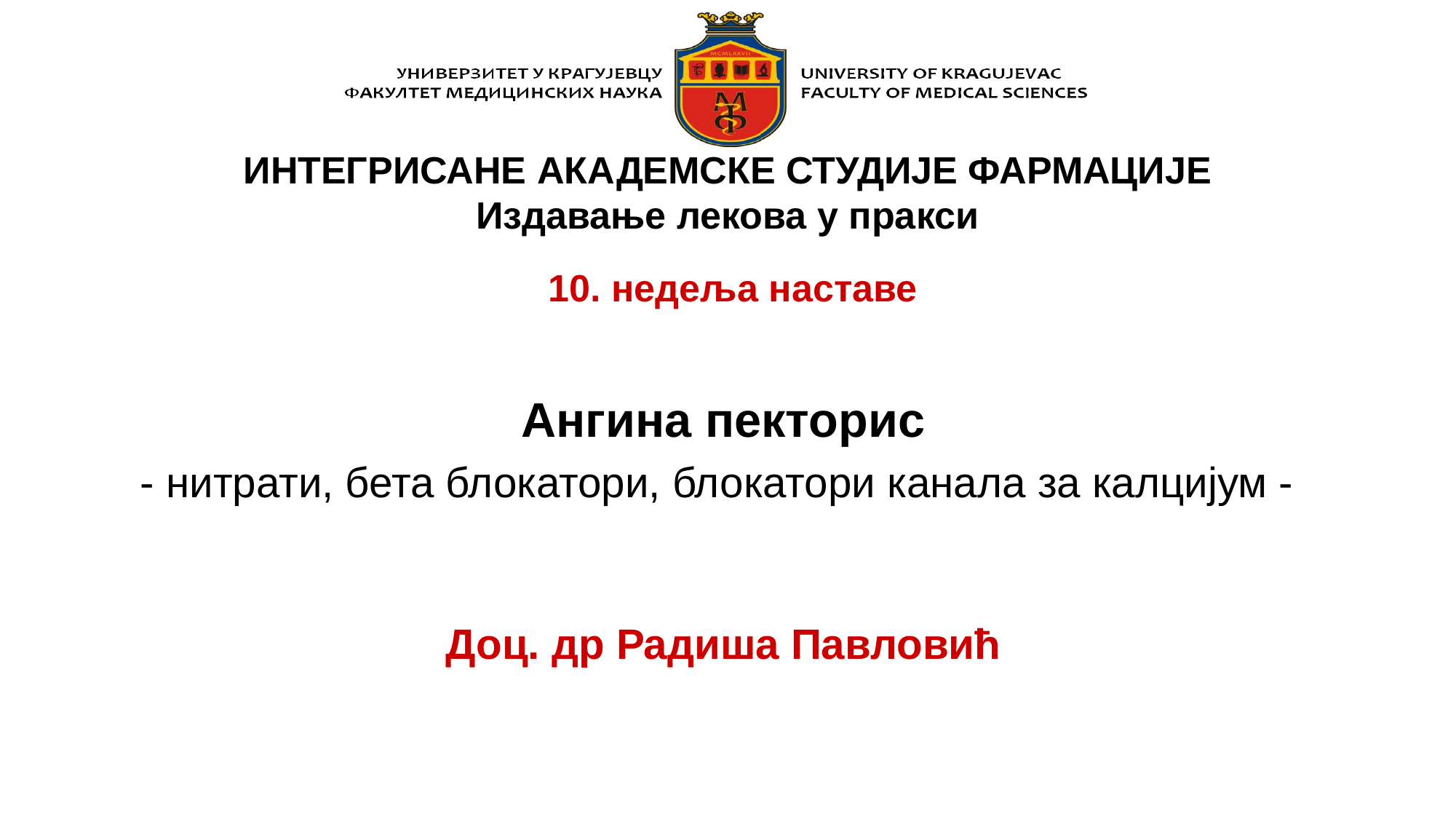

# ИНТЕГРИСАНЕ АКАДЕМСКЕ СТУДИЈЕ ФАРМАЦИЈЕ Издавање лекова у пракси 10. недеља наставе
Ангина пекторис
- нитрати, бета блокатори, блокатори канала за калцијум -

Доц. др Радиша Павловић